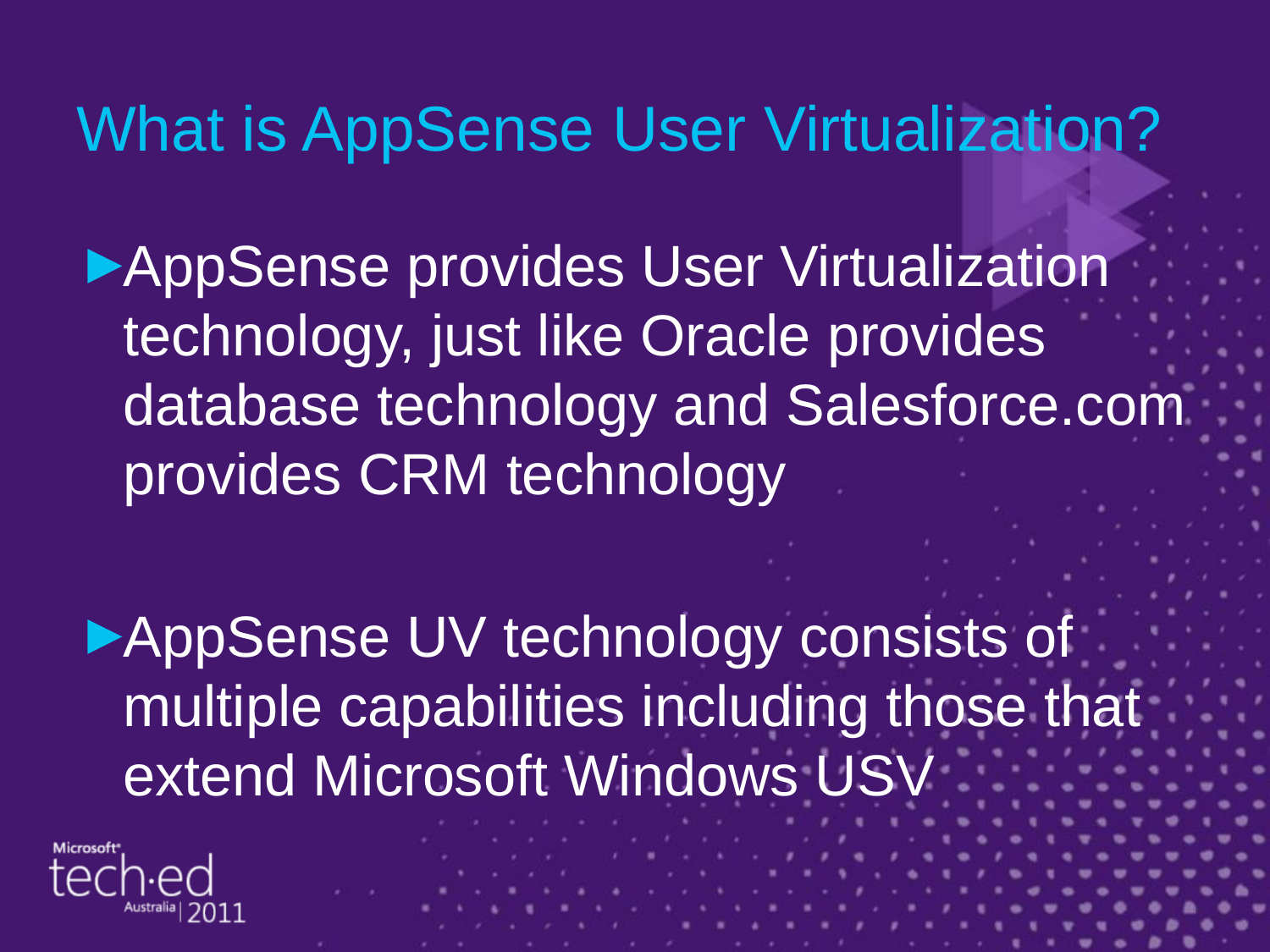

# What is AppSense User Virtualization?
AppSense provides User Virtualization technology, just like Oracle provides database technology and Salesforce.com provides CRM technology

AppSense UV technology consists of multiple capabilities including those that extend Microsoft Windows USV